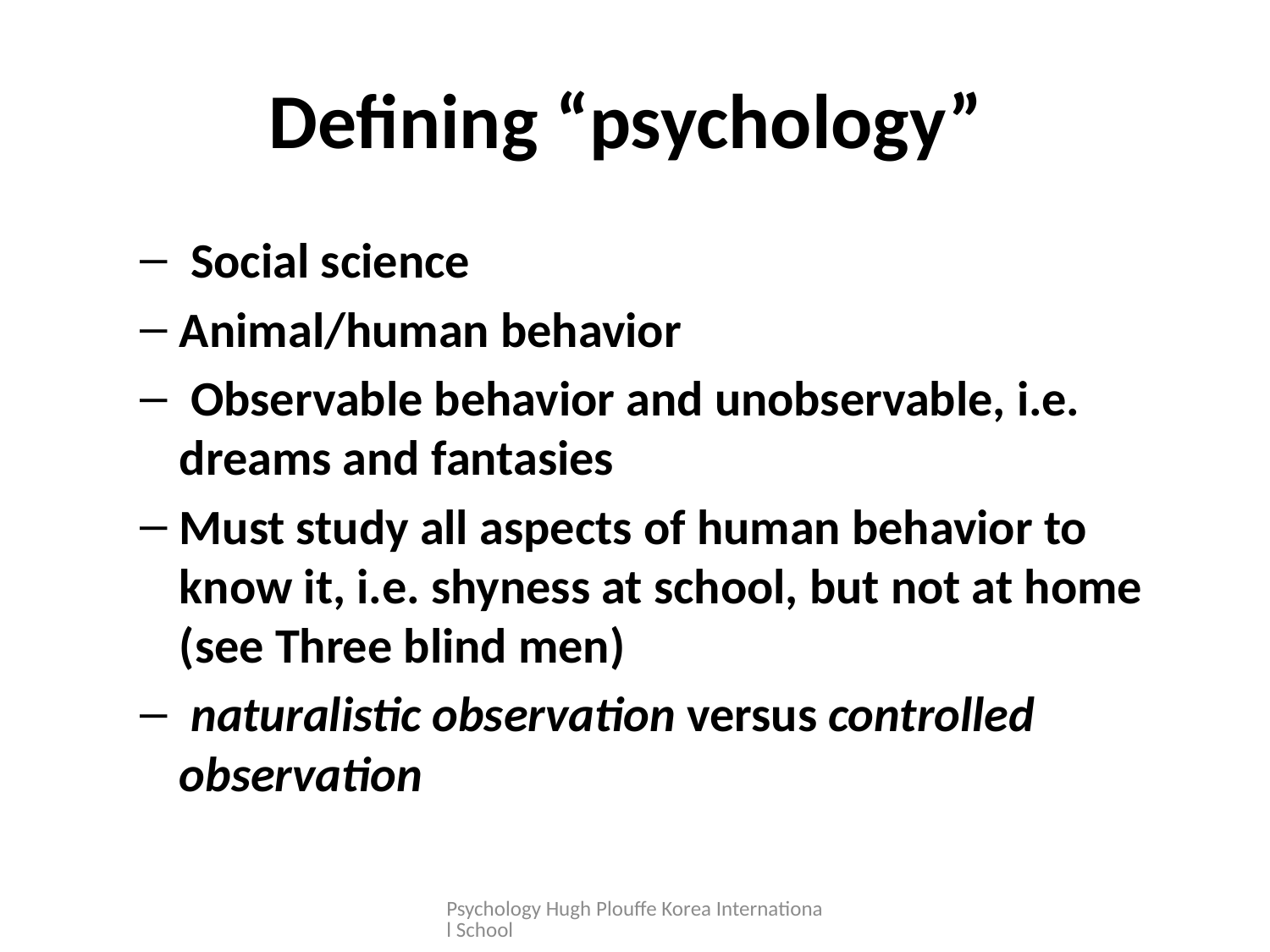

# Defining “psychology”
 Social science
Animal/human behavior
 Observable behavior and unobservable, i.e. dreams and fantasies
Must study all aspects of human behavior to know it, i.e. shyness at school, but not at home (see Three blind men)
 naturalistic observation versus controlled observation

Psychology Hugh Plouffe Korea International School